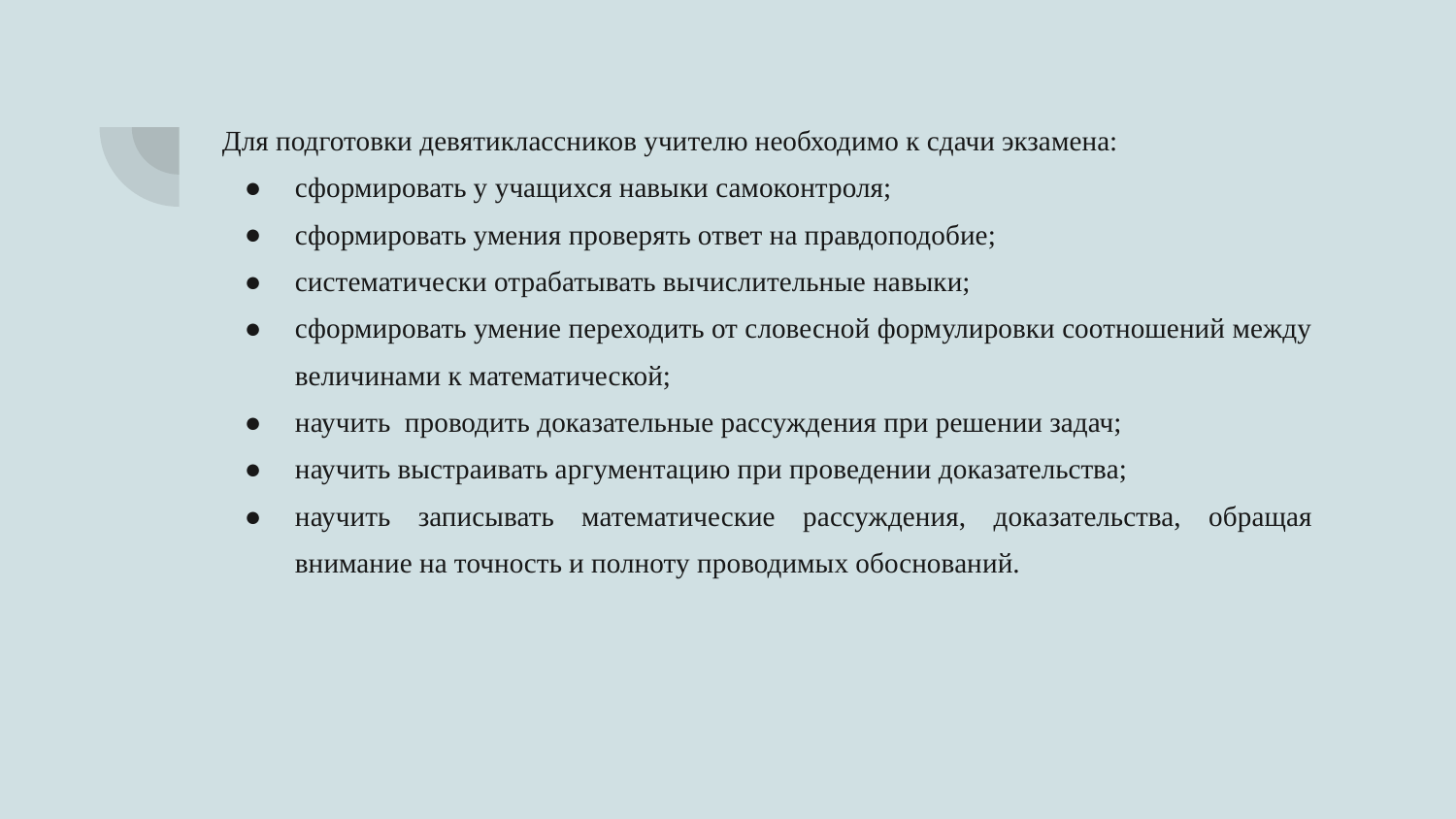

#
Для подготовки девятиклассников учителю необходимо к сдачи экзамена:
сформировать у учащихся навыки самоконтроля;
сформировать умения проверять ответ на правдоподобие;
систематически отрабатывать вычислительные навыки;
сформировать умение переходить от словесной формулировки соотношений между величинами к математической;
научить  проводить доказательные рассуждения при решении задач;
научить выстраивать аргументацию при проведении доказательства;
научить записывать математические рассуждения, доказательства, обращая внимание на точность и полноту проводимых обоснований.